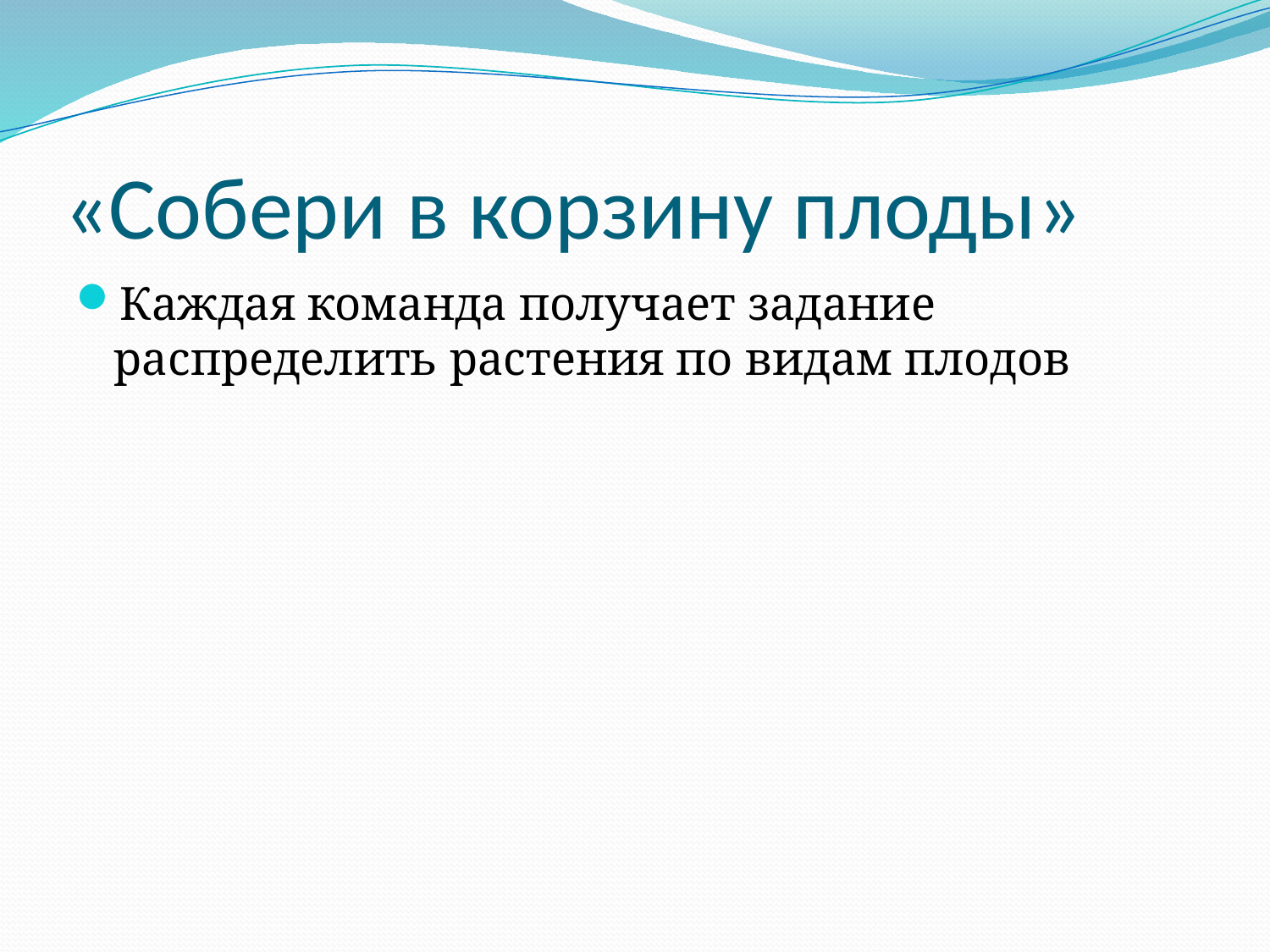

# «Собери в корзину плоды»
Каждая команда получает задание распределить растения по видам плодов